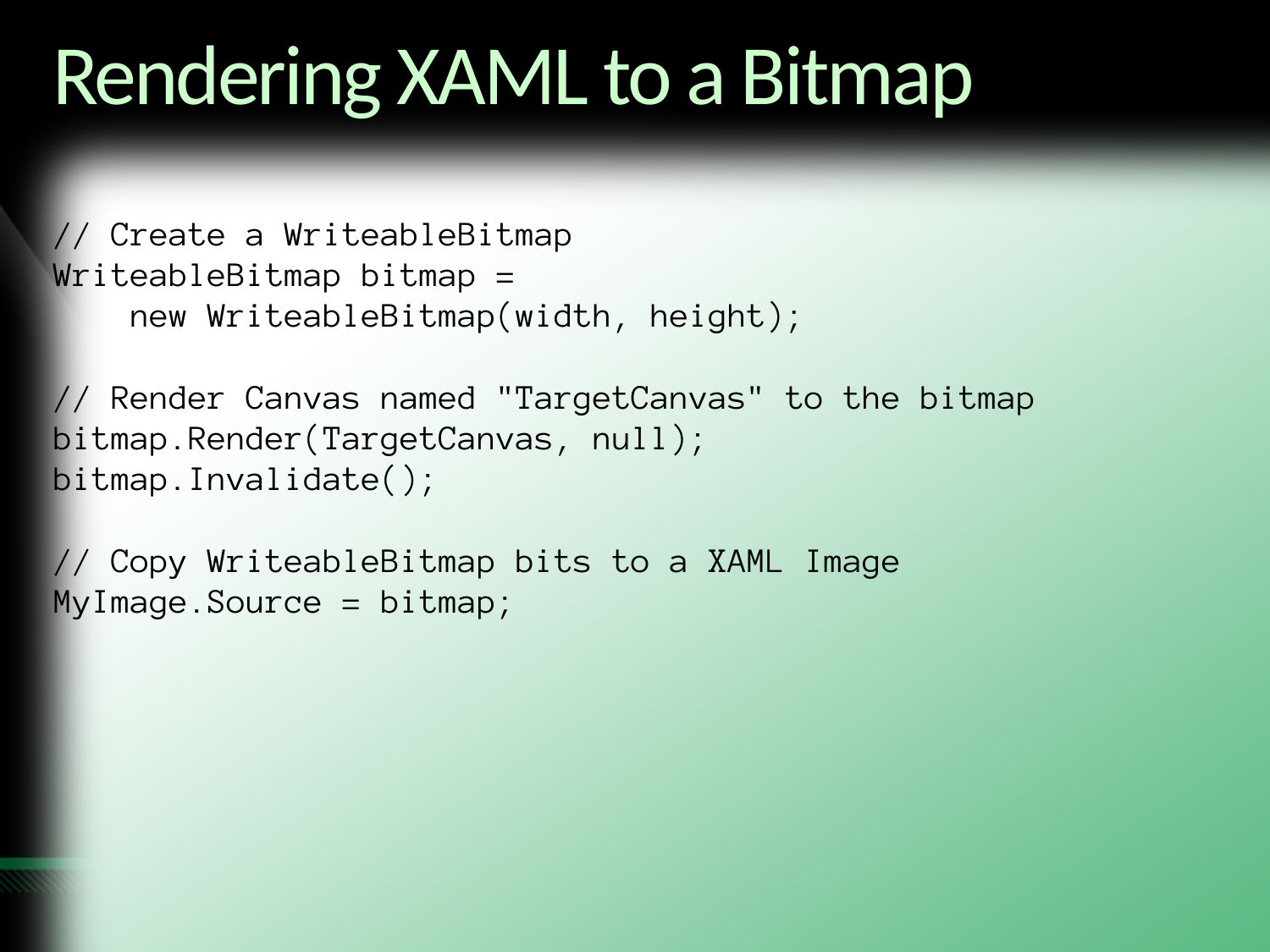

# Rendering XAML to a Bitmap
// Create a WriteableBitmap
WriteableBitmap bitmap =
    new WriteableBitmap(width, height);

// Render Canvas named "TargetCanvas" to the bitmap
bitmap.Render(TargetCanvas, null);
bitmap.Invalidate();

// Copy WriteableBitmap bits to a XAML Image
MyImage.Source = bitmap;